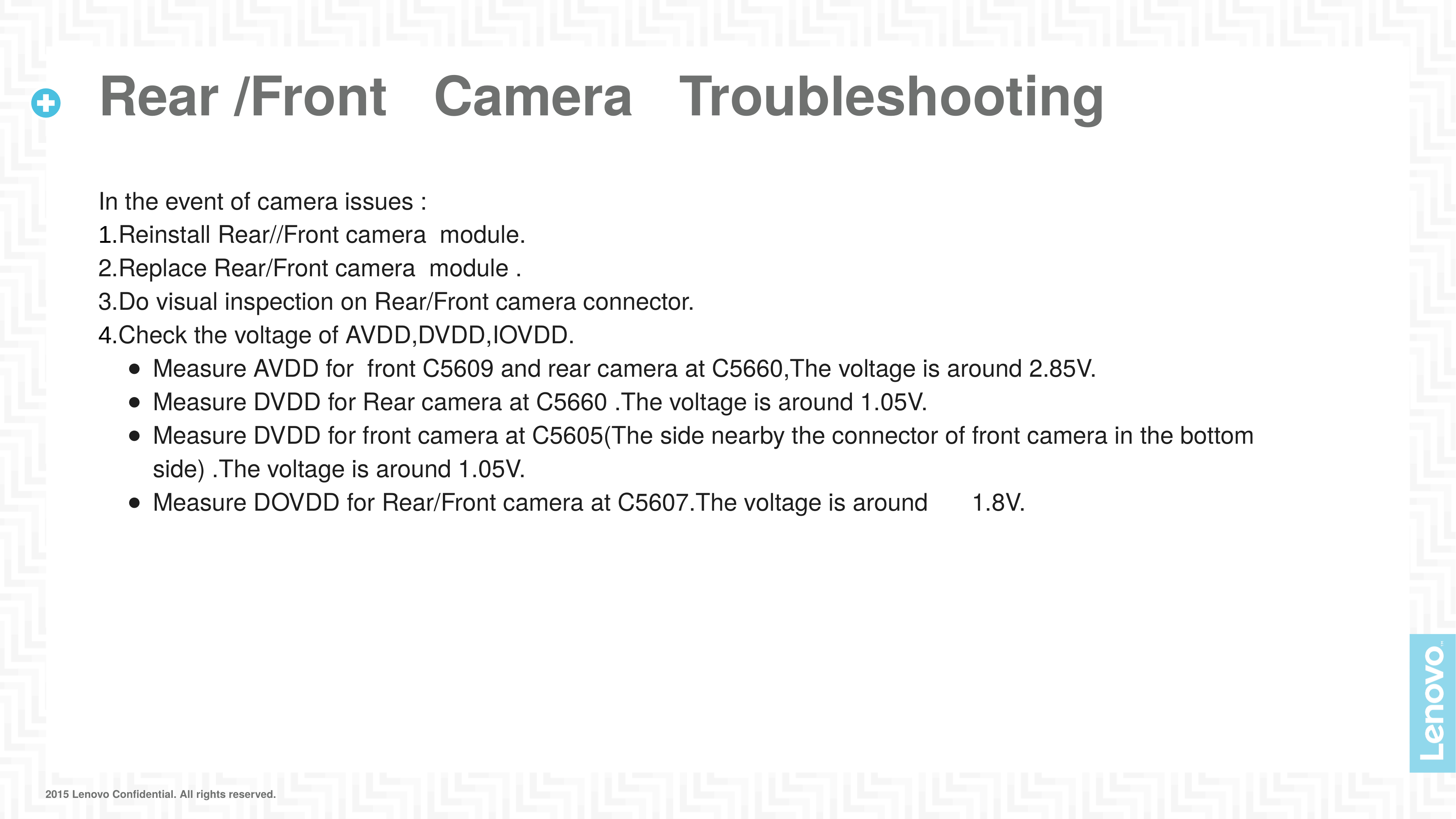

# Rear /Front   Camera   Troubleshooting
In the event of camera issues :
1.Reinstall Rear//Front camera  module.
2.Replace Rear/Front camera  module .
3.Do visual inspection on Rear/Front camera connector.
4.Check the voltage of AVDD,DVDD,IOVDD.
Measure AVDD for  front C5609 and rear camera at C5660,The voltage is around 2.85V.
Measure DVDD for Rear camera at C5660 .The voltage is around 1.05V.
Measure DVDD for front camera at C5605(The side nearby the connector of front camera in the bottom side) .The voltage is around 1.05V.
Measure DOVDD for Rear/Front camera at C5607.The voltage is around	1.8V.